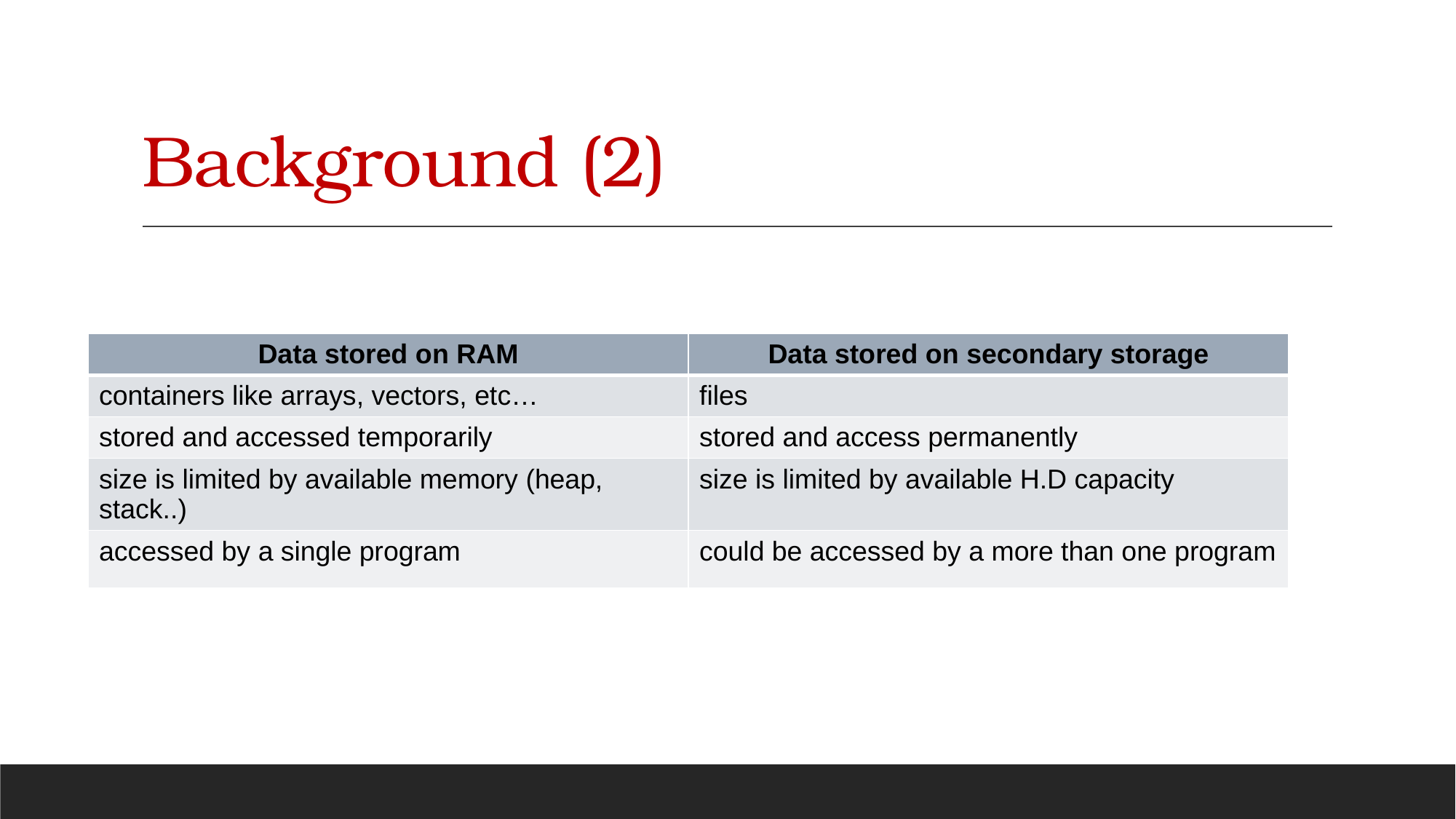

# Background (2)
| Data stored on RAM | Data stored on secondary storage |
| --- | --- |
| containers like arrays, vectors, etc… | files |
| stored and accessed temporarily | stored and access permanently |
| size is limited by available memory (heap, stack..) | size is limited by available H.D capacity |
| accessed by a single program | could be accessed by a more than one program |